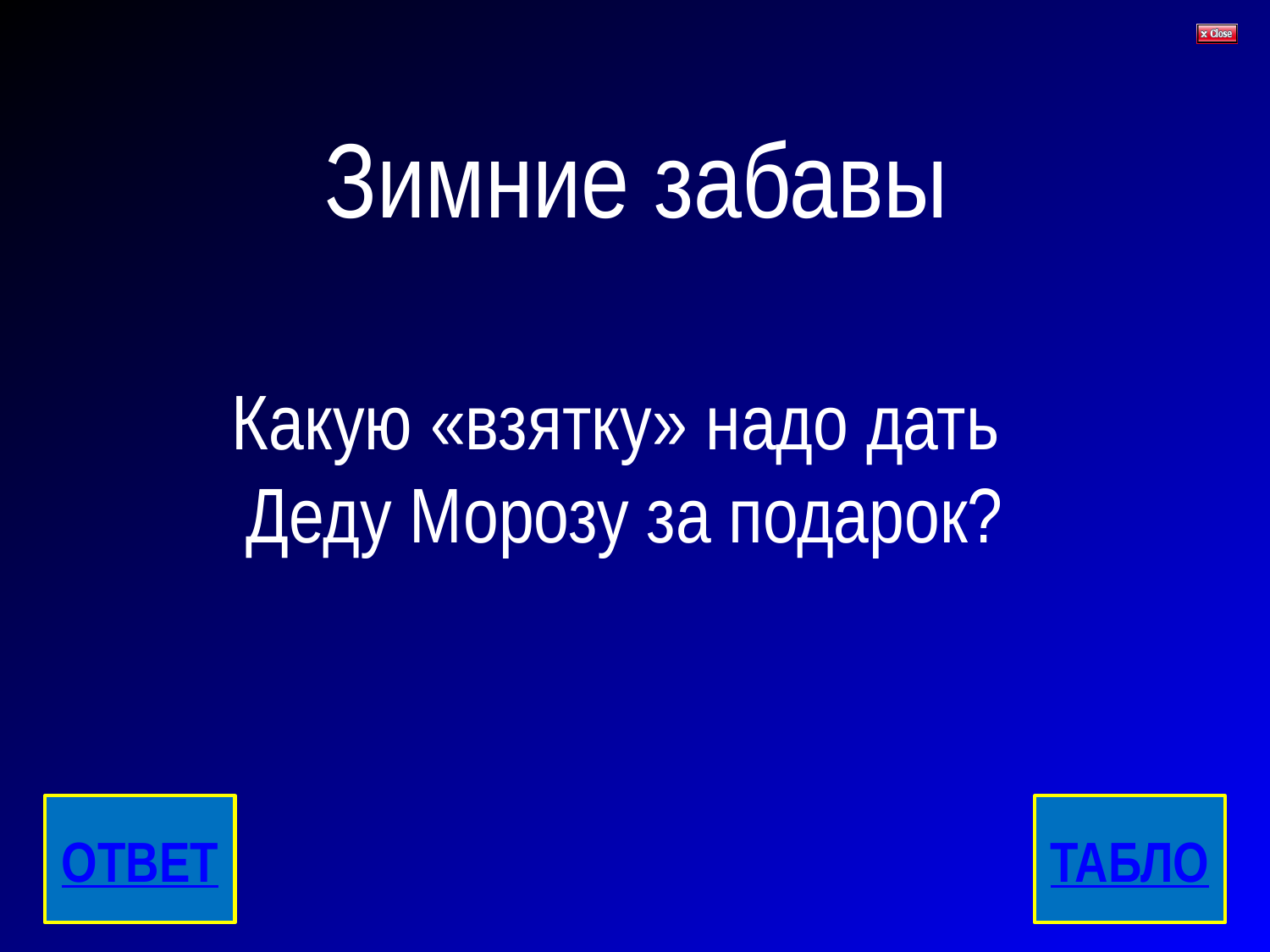

# Зимние забавы

Какую «взятку» надо дать
Деду Морозу за подарок?
ОТВЕТ
ТАБЛО